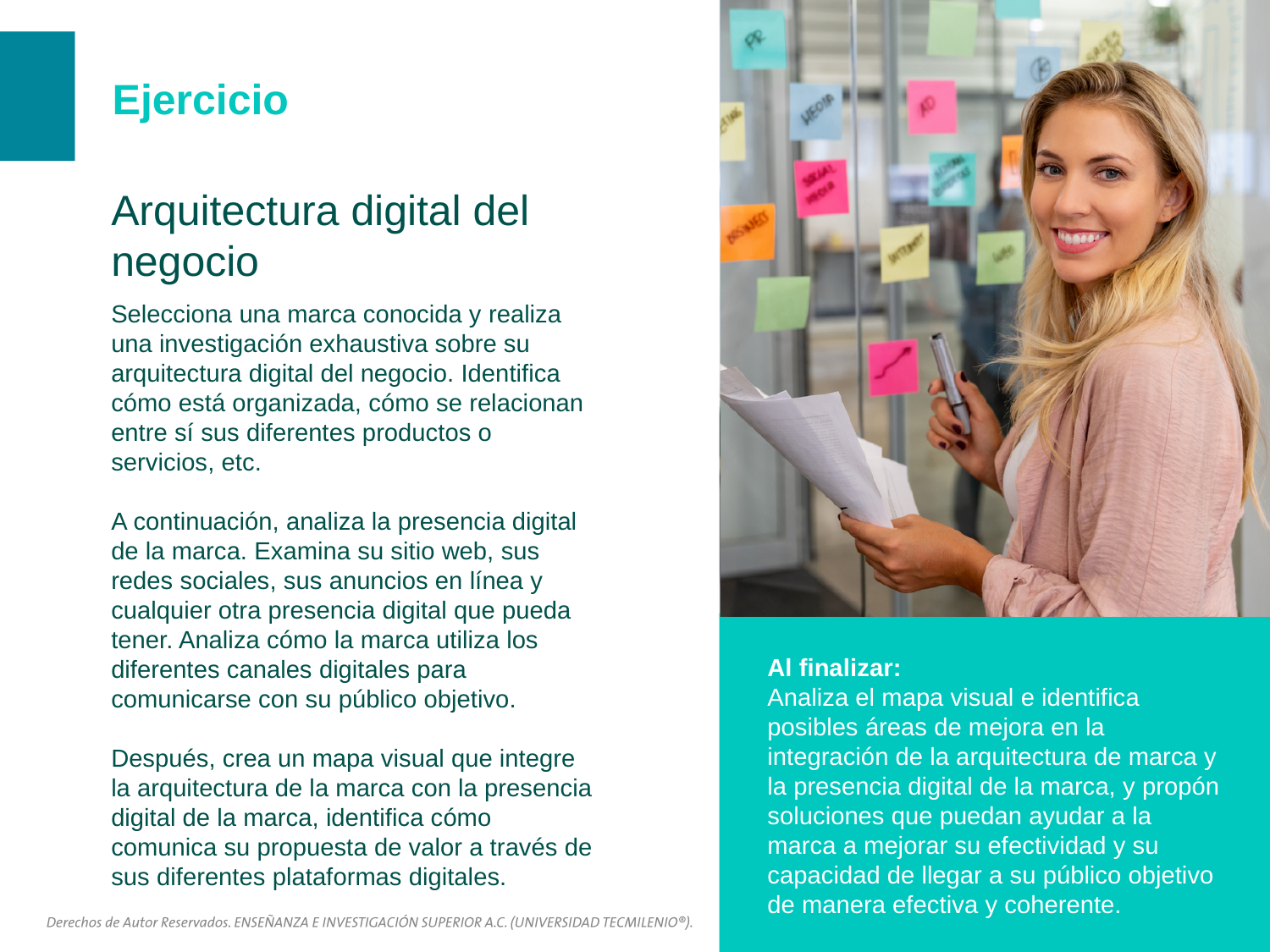

Arquitectura digital del negocio
Selecciona una marca conocida y realiza una investigación exhaustiva sobre su arquitectura digital del negocio. Identifica cómo está organizada, cómo se relacionan entre sí sus diferentes productos o servicios, etc.

A continuación, analiza la presencia digital de la marca. Examina su sitio web, sus redes sociales, sus anuncios en línea y cualquier otra presencia digital que pueda tener. Analiza cómo la marca utiliza los diferentes canales digitales para comunicarse con su público objetivo.

Después, crea un mapa visual que integre la arquitectura de la marca con la presencia digital de la marca, identifica cómo comunica su propuesta de valor a través de sus diferentes plataformas digitales.

Al finalizar:
Analiza el mapa visual e identifica posibles áreas de mejora en la integración de la arquitectura de marca y la presencia digital de la marca, y propón soluciones que puedan ayudar a la marca a mejorar su efectividad y su capacidad de llegar a su público objetivo de manera efectiva y coherente.